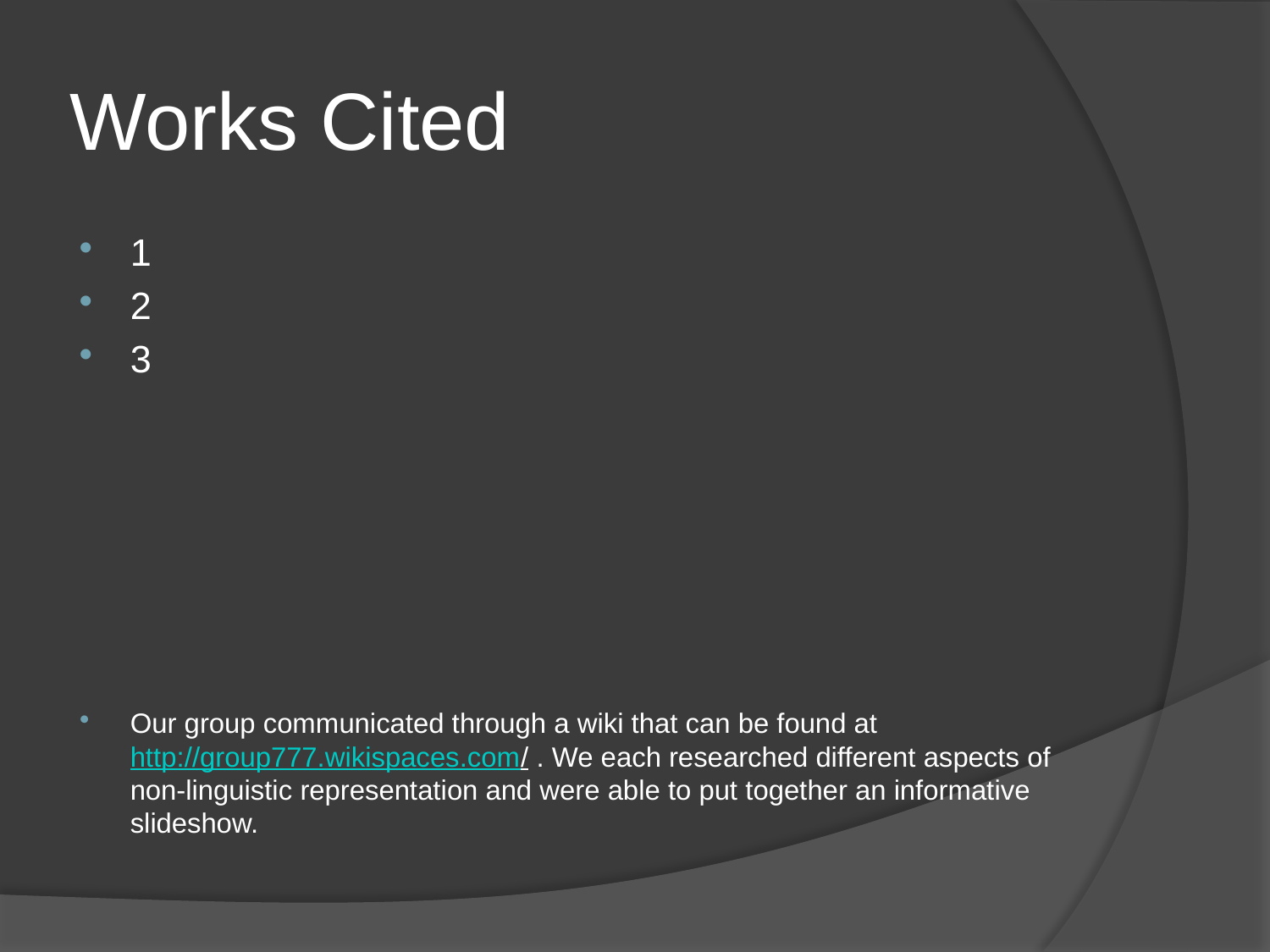

# Works Cited
1
2
3

Our group communicated through a wiki that can be found at http://group777.wikispaces.com/ . We each researched different aspects of non-linguistic representation and were able to put together an informative slideshow.